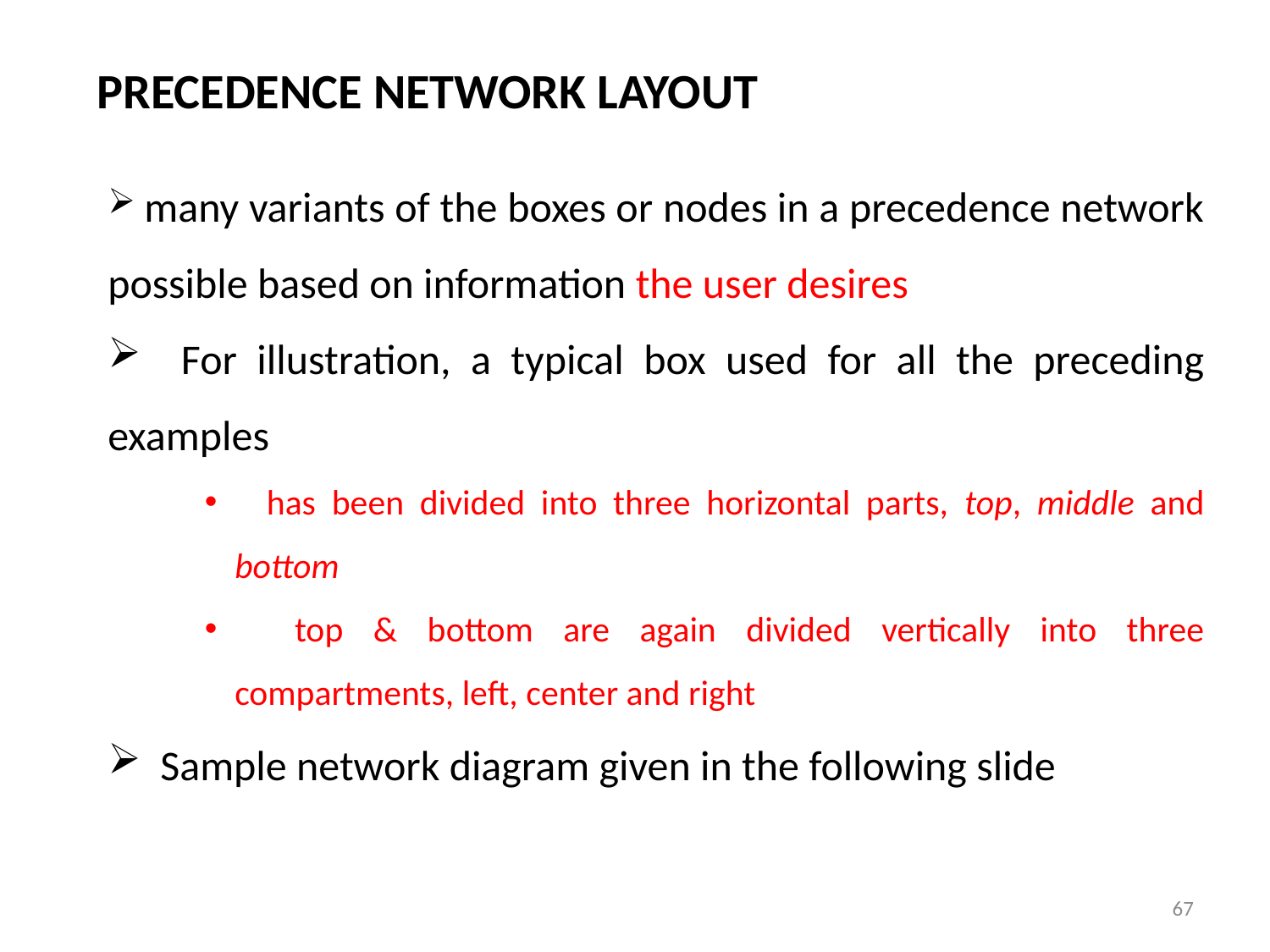

PRECEDENCE NETWORK LAYOUT
 many variants of the boxes or nodes in a precedence network possible based on information the user desires
  For illustration, a typical box used for all the preceding examples
  has been divided into three horizontal parts, top, middle and bottom
  top & bottom are again divided vertically into three compartments, left, center and right
  Sample network diagram given in the following slide
67